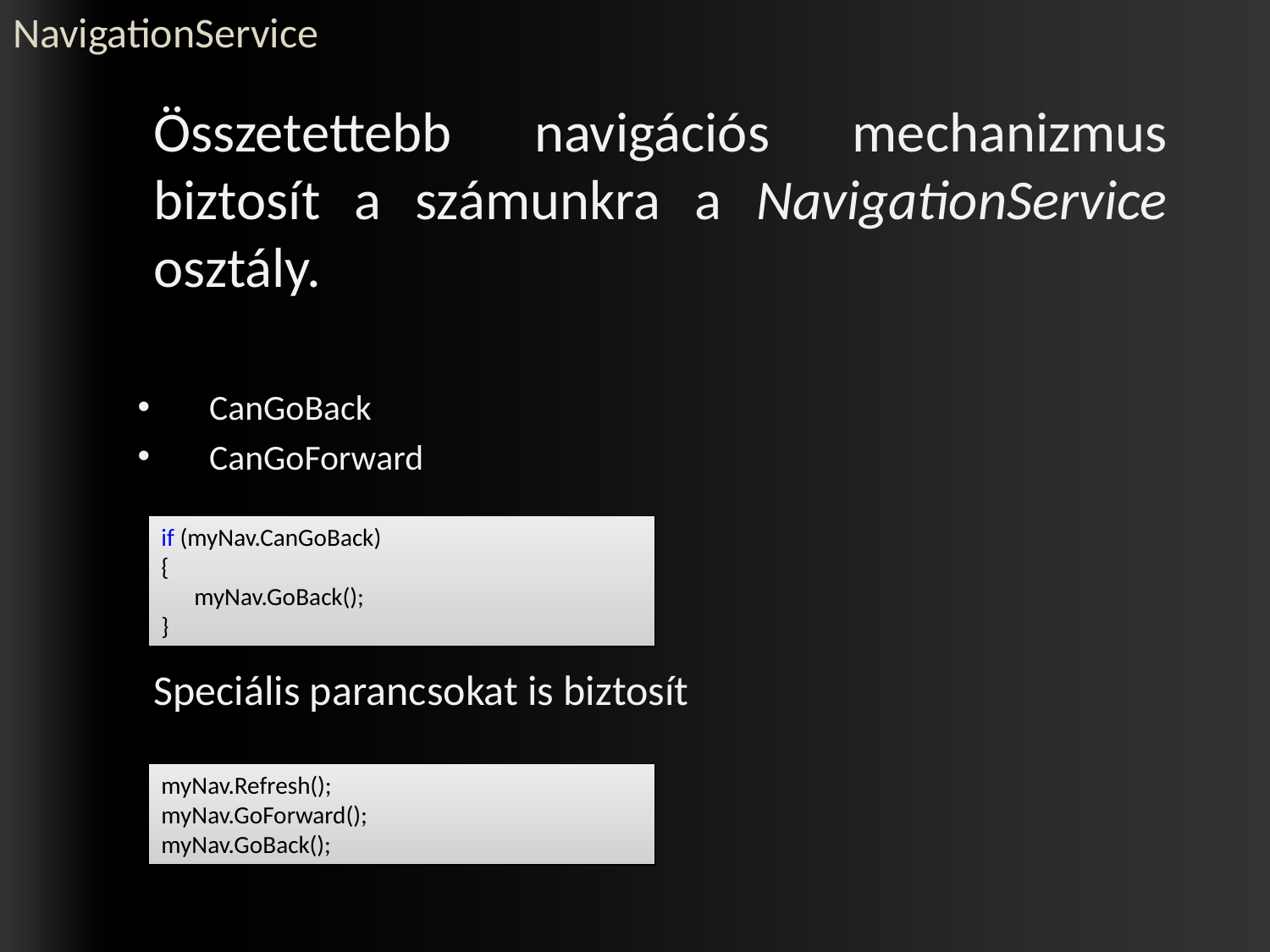

# NavigationService
	Összetettebb navigációs mechanizmus biztosít a számunkra a NavigationService osztály.

CanGoBack
CanGoForward

	Speciális parancsokat is biztosít
if (myNav.CanGoBack)
{
      myNav.GoBack();
}
myNav.Refresh();
myNav.GoForward();
myNav.GoBack();